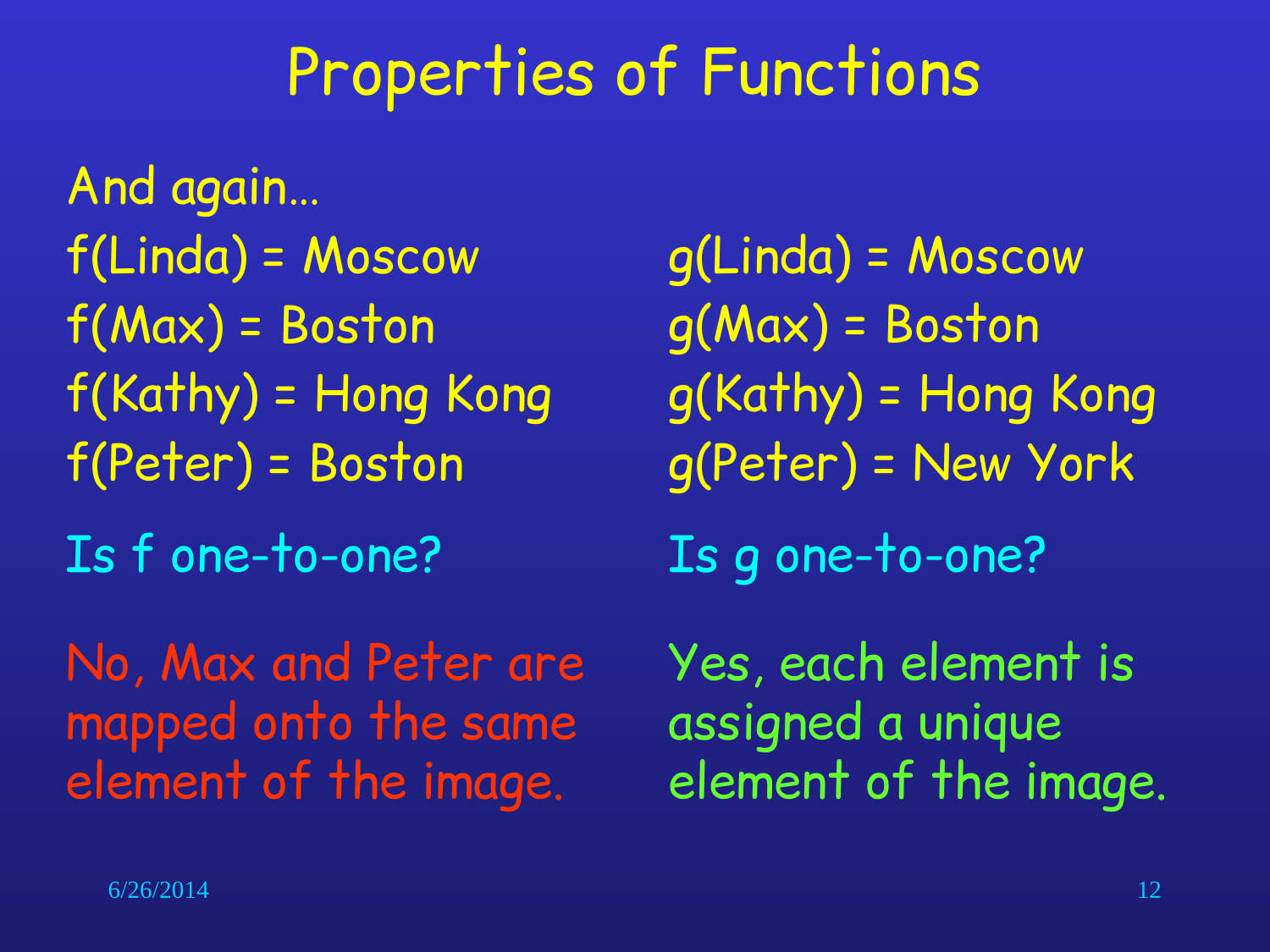

# Properties of Functions
And again…
f(Linda) = Moscow
f(Max) = Boston
f(Kathy) = Hong Kong
f(Peter) = Boston

Is f one-to-one?

No, Max and Peter are mapped onto the same element of the image.

g(Linda) = Moscow
g(Max) = Boston
g(Kathy) = Hong Kong
g(Peter) = New York

Is g one-to-one?

Yes, each element is assigned a unique element of the image.
6/26/2014
12